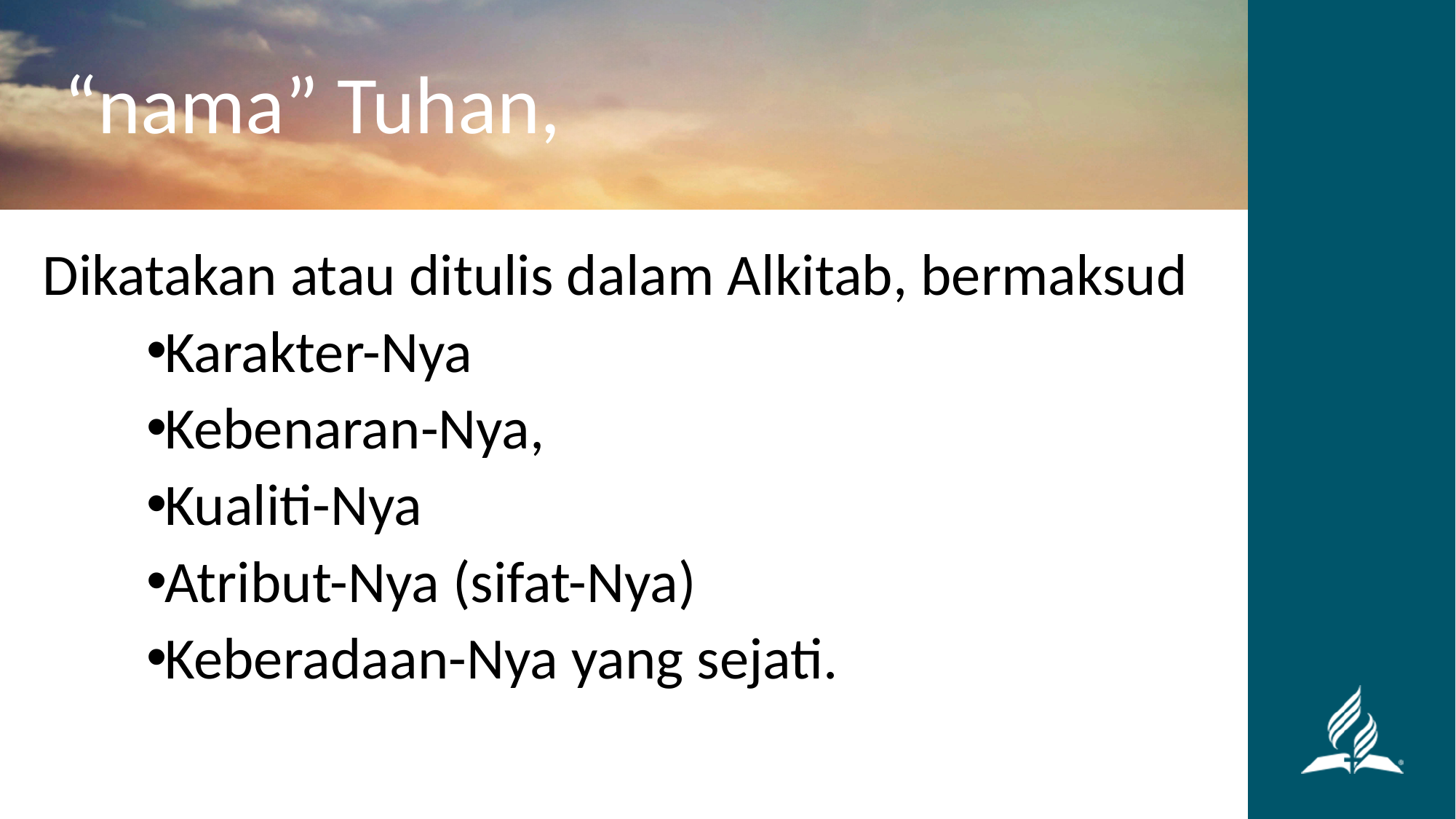

# “nama” Tuhan,
Dikatakan atau ditulis dalam Alkitab, bermaksud
Karakter-Nya
Kebenaran-Nya,
Kualiti-Nya
Atribut-Nya (sifat-Nya)
Keberadaan-Nya yang sejati.